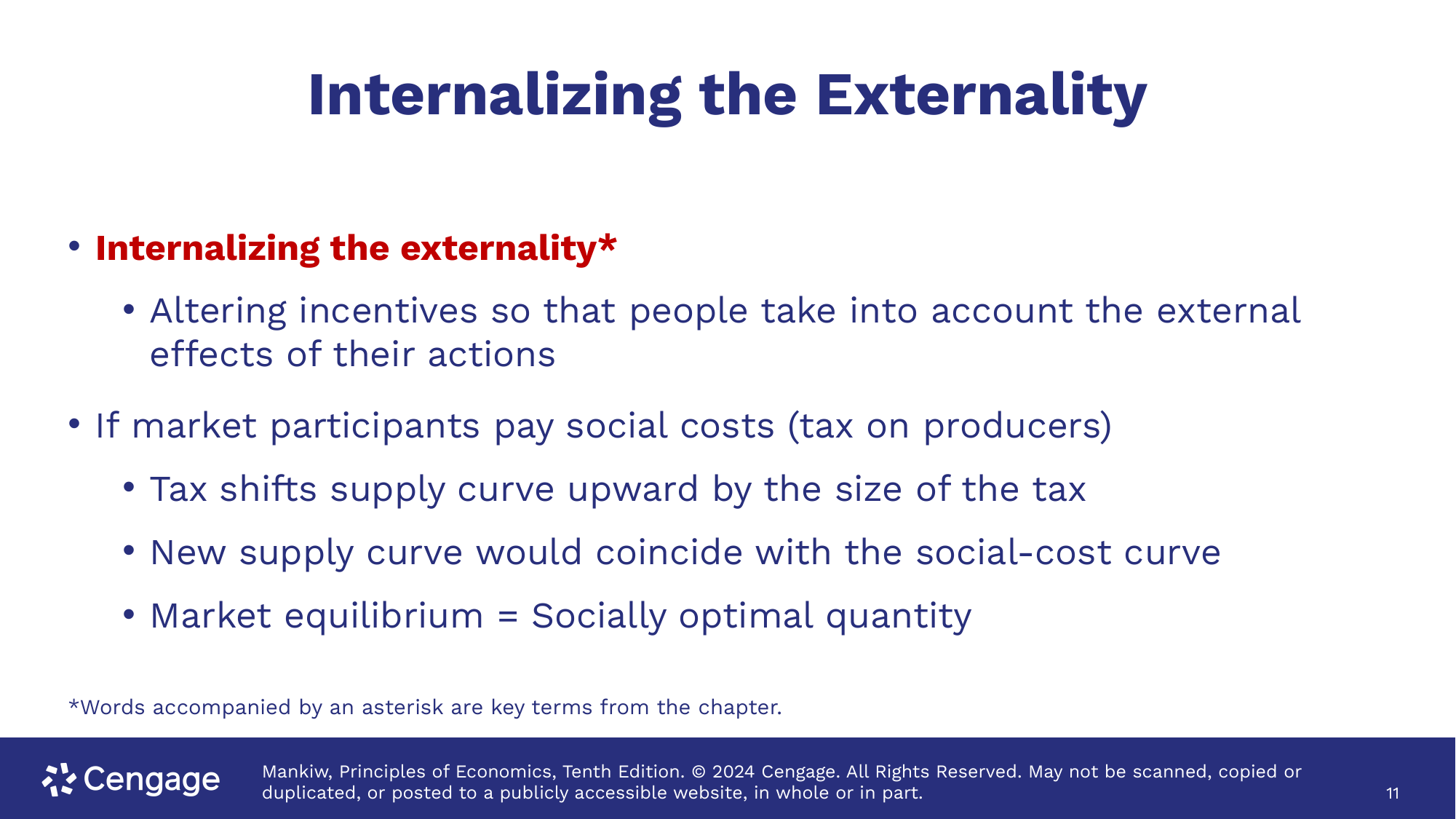

# Internalizing the Externality
Internalizing the externality*
Altering incentives so that people take into account the external effects of their actions
If market participants pay social costs (tax on producers)
Tax shifts supply curve upward by the size of the tax
New supply curve would coincide with the social-cost curve
Market equilibrium = Socially optimal quantity
*Words accompanied by an asterisk are key terms from the chapter.